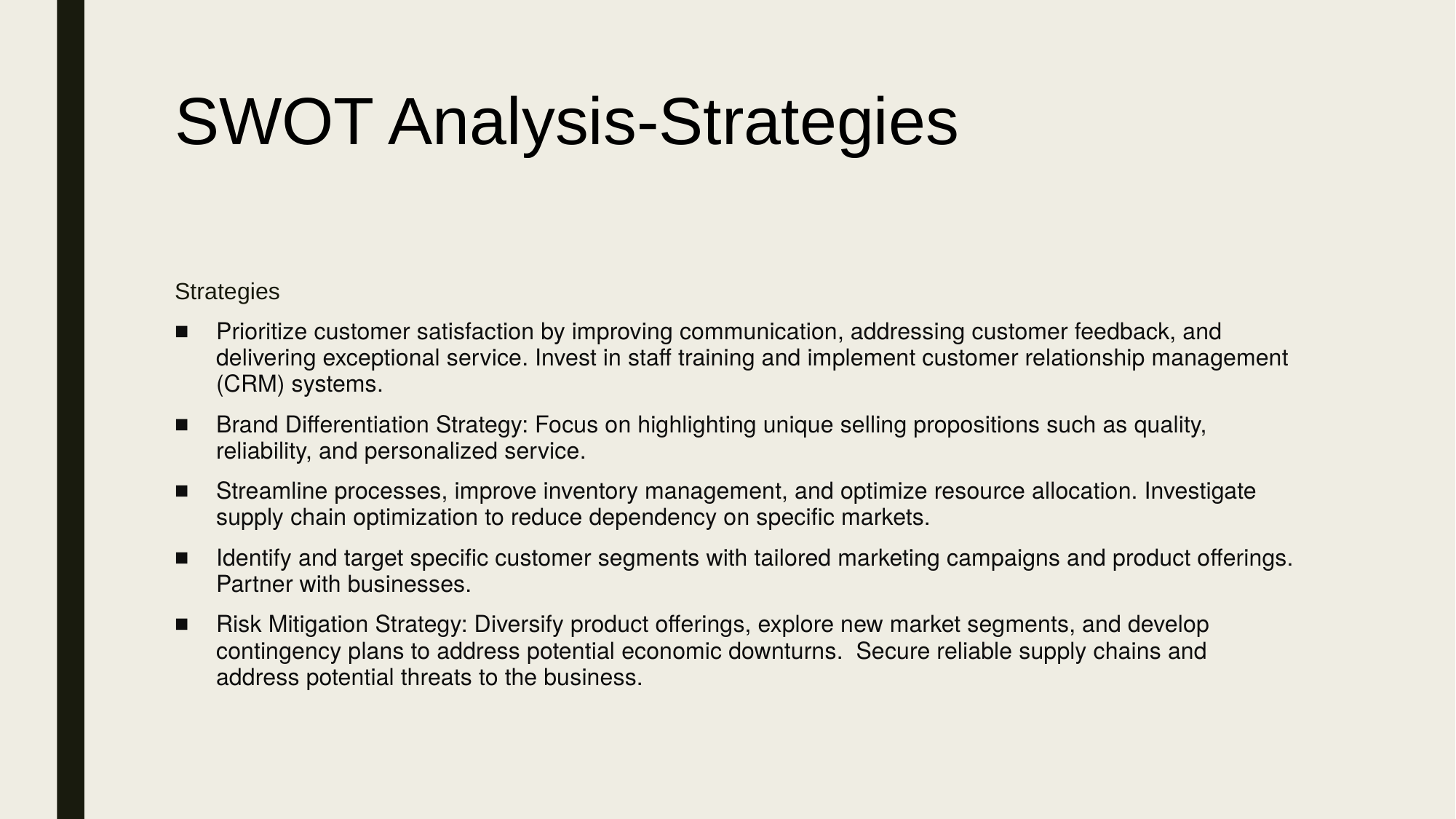

# SWOT Analysis-Strategies
Strategies
Prioritize customer satisfaction by improving communication, addressing customer feedback, and delivering exceptional service. Invest in staff training and implement customer relationship management (CRM) systems.
Brand Differentiation Strategy: Focus on highlighting unique selling propositions such as quality, reliability, and personalized service.
Streamline processes, improve inventory management, and optimize resource allocation. Investigate supply chain optimization to reduce dependency on specific markets.
Identify and target specific customer segments with tailored marketing campaigns and product offerings. Partner with businesses.
Risk Mitigation Strategy: Diversify product offerings, explore new market segments, and develop contingency plans to address potential economic downturns.  Secure reliable supply chains and address potential threats to the business.